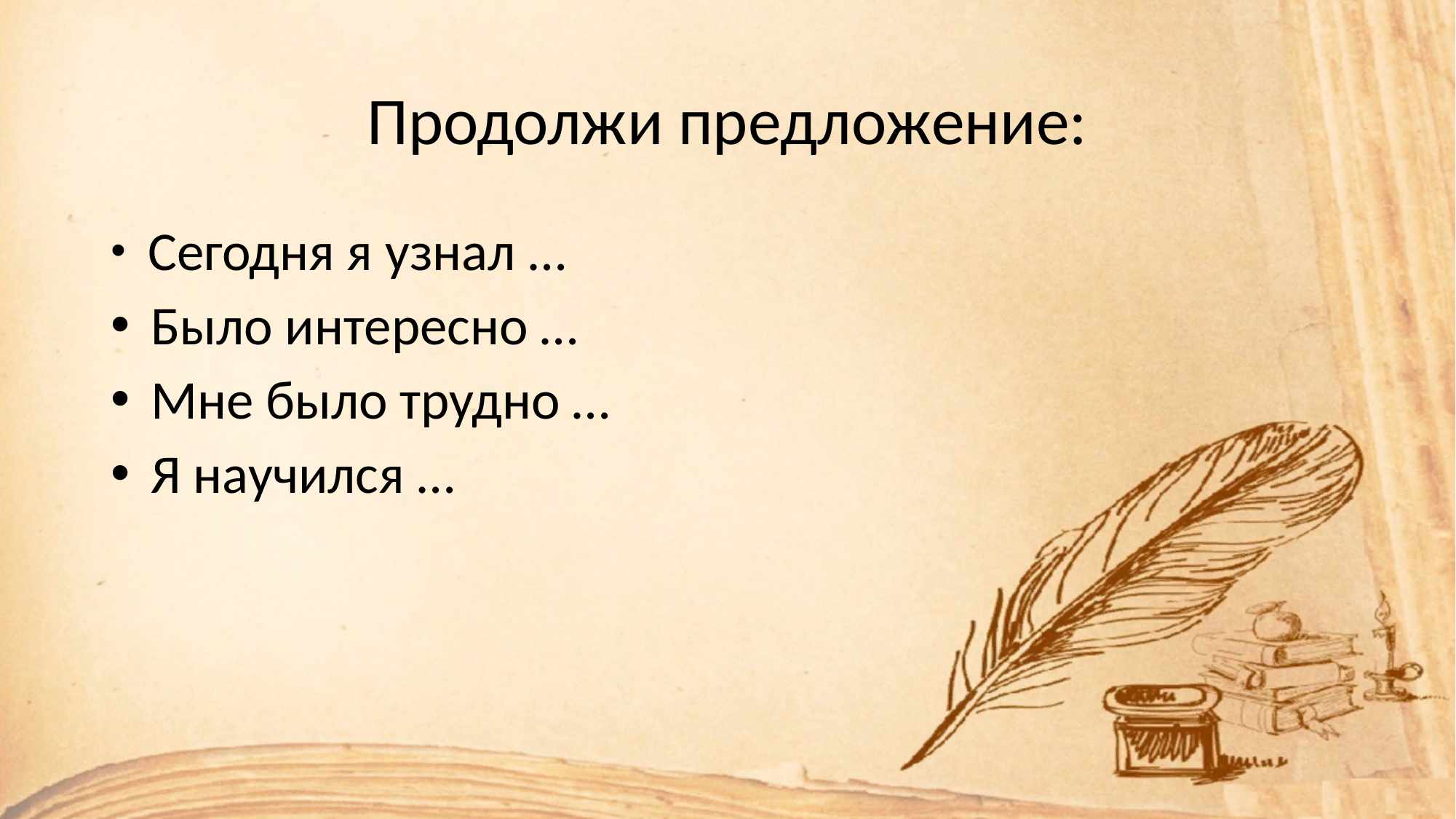

# Продолжи предложение:
 Сегодня я узнал …
 Было интересно …
 Мне было трудно …
 Я научился …